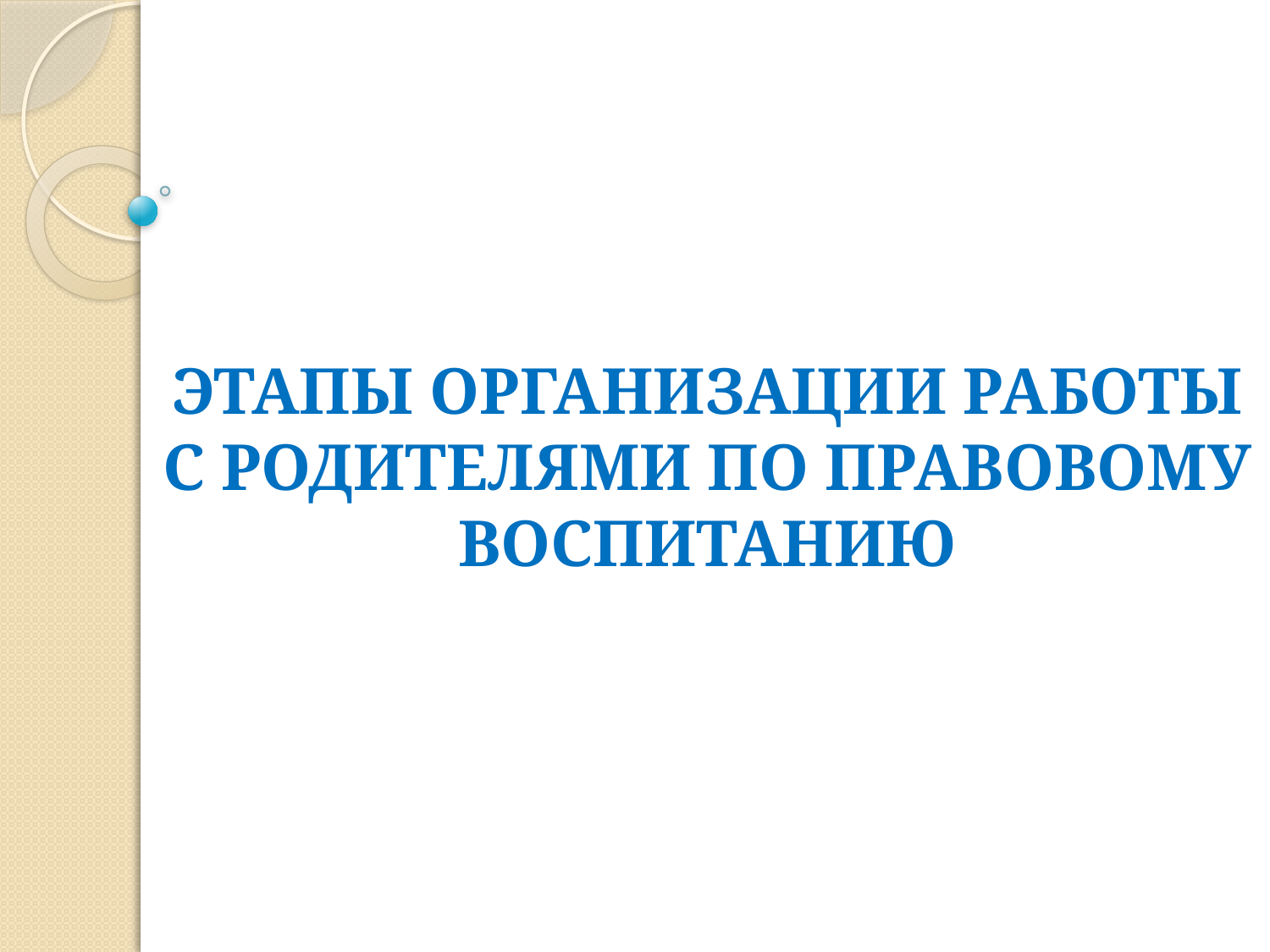

# ЭТАПЫ ОРГАНИЗАЦИИ РАБОТЫ С РОДИТЕЛЯМИ ПО ПРАВОВОМУ ВОСПИТАНИЮ